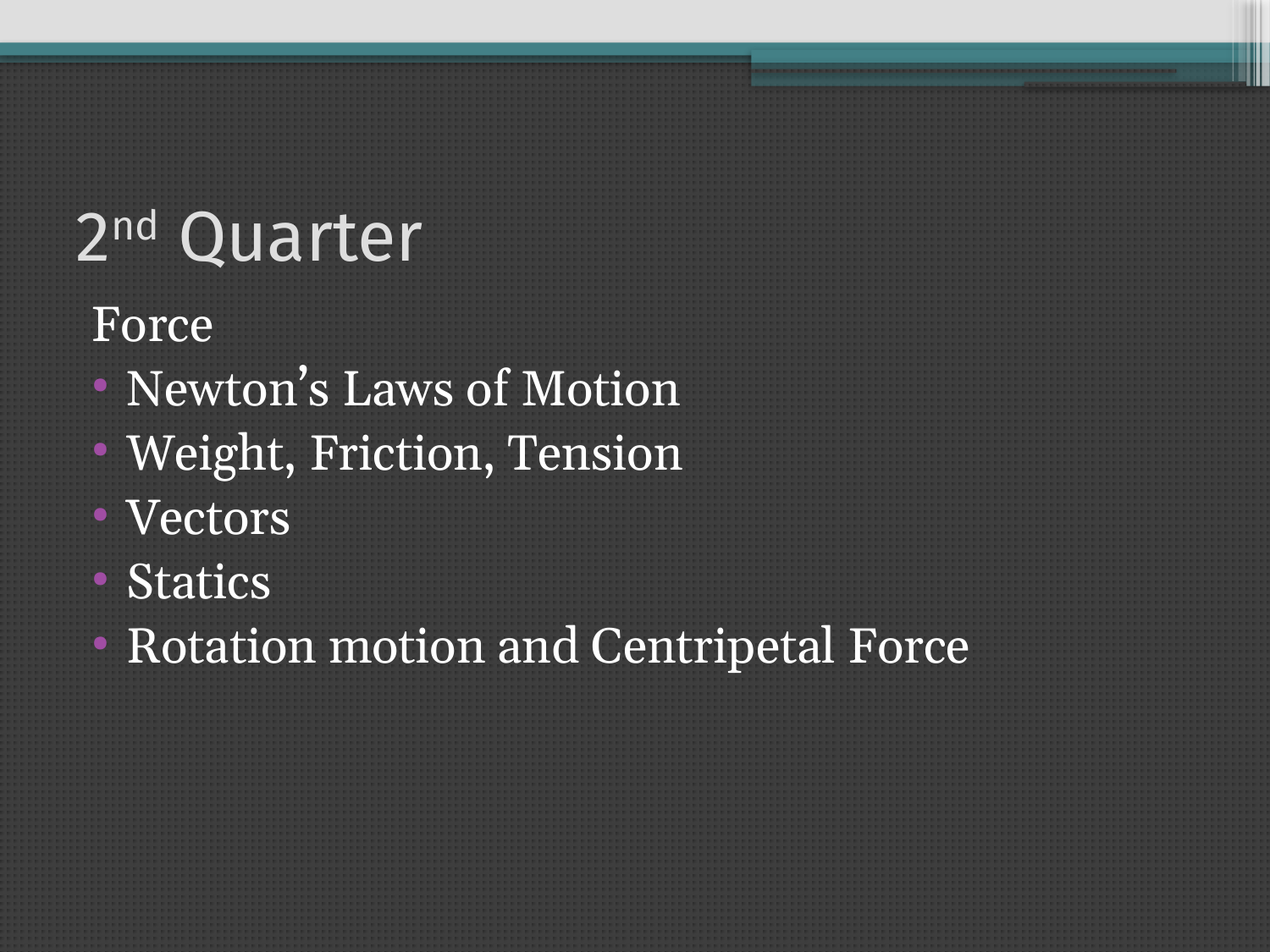

# 2nd Quarter
Force
Newton’s Laws of Motion
Weight, Friction, Tension
Vectors
Statics
Rotation motion and Centripetal Force